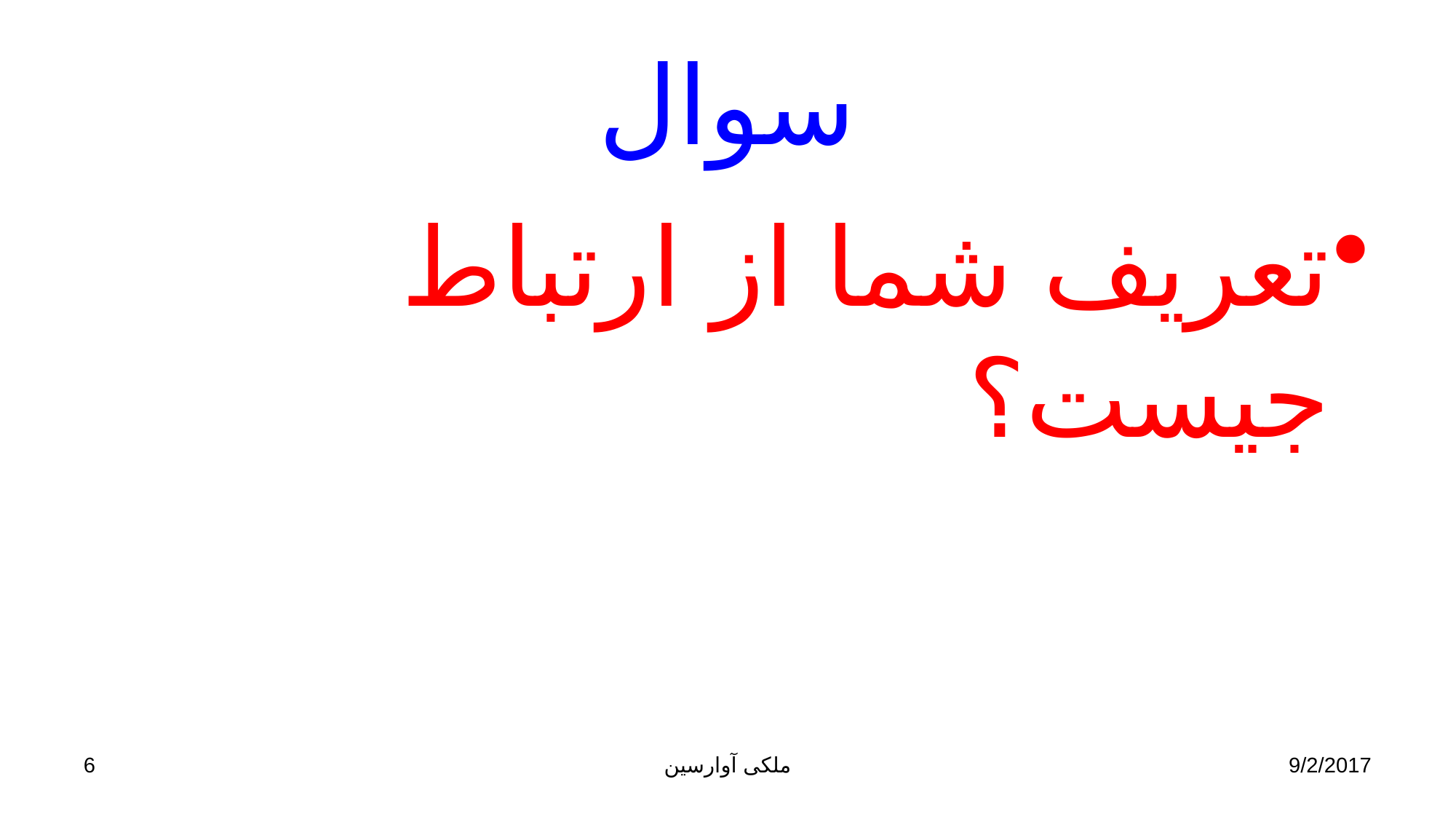

# سوال
تعریف شما از ارتباط جیست؟
6
ملکی آوارسین
9/2/2017